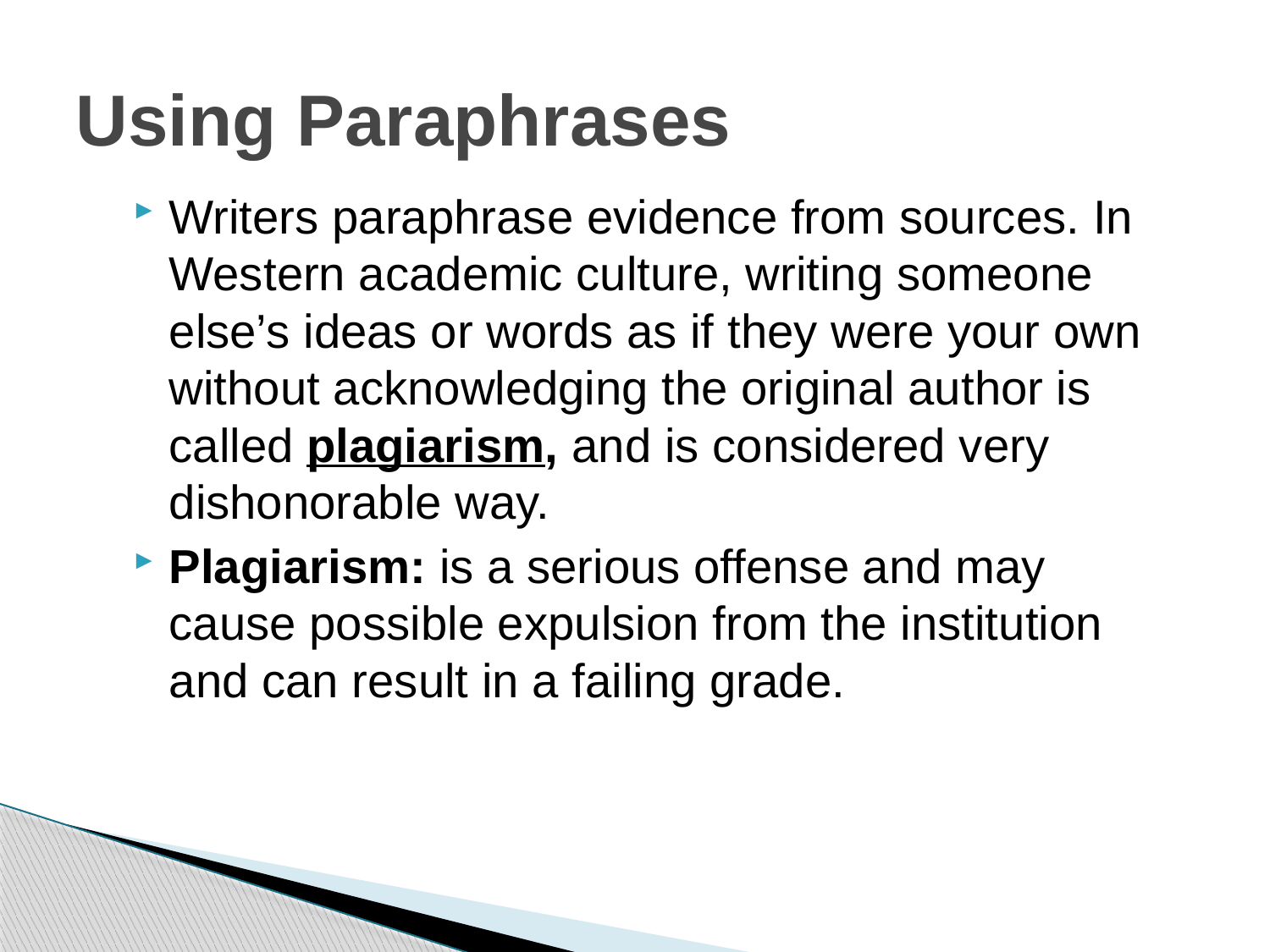

# Using Paraphrases
Writers paraphrase evidence from sources. In Western academic culture, writing someone else’s ideas or words as if they were your own without acknowledging the original author is called plagiarism, and is considered very dishonorable way.
Plagiarism: is a serious offense and may cause possible expulsion from the institution and can result in a failing grade.